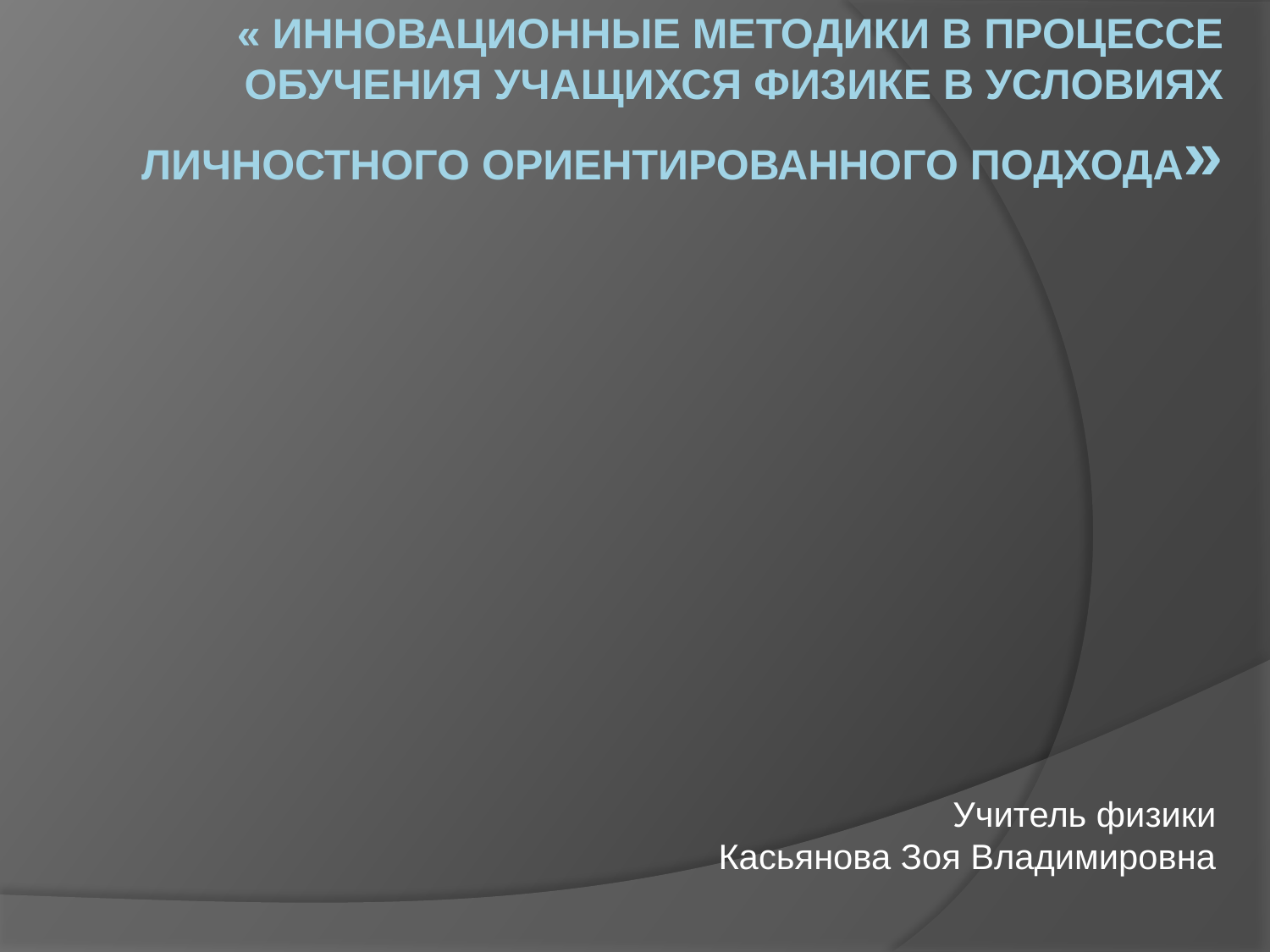

# « Инновационные методики в процессе обучения учащихся физике в условиях личностного ориентированного подхода»
Учитель физики
Касьянова Зоя Владимировна